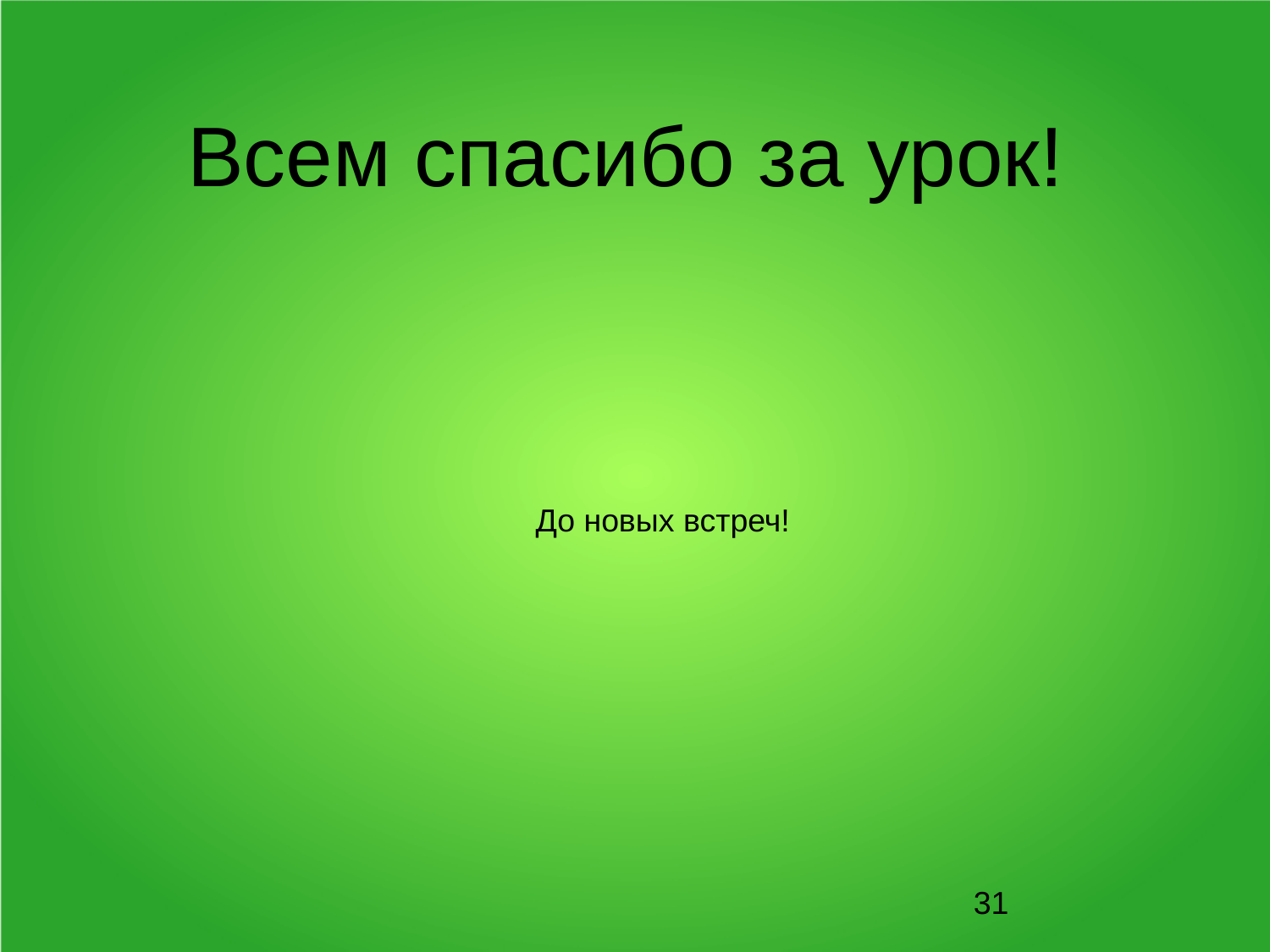

Всем спасибо за урок!
До новых встреч!
31